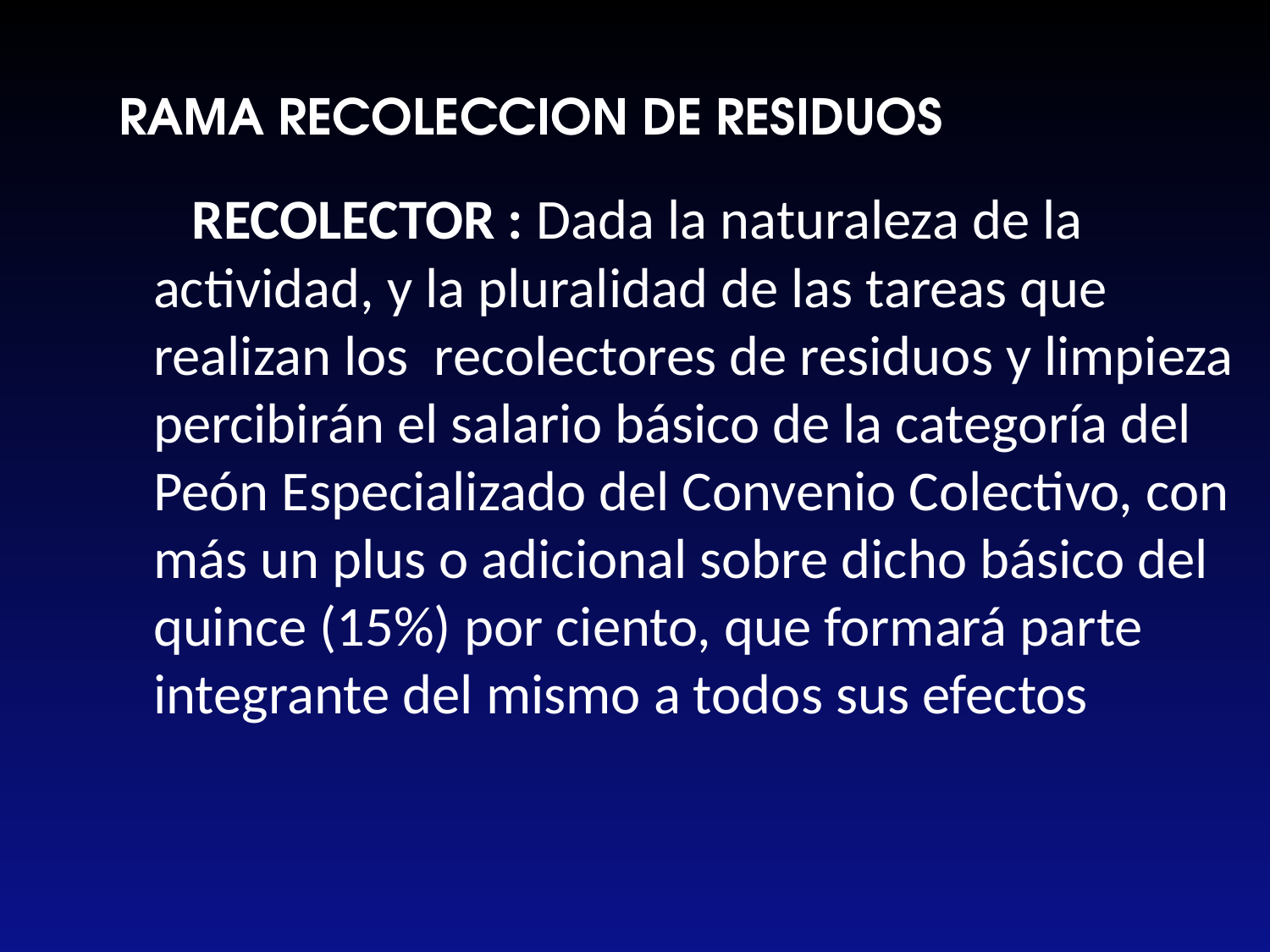

RAMA RECOLECCION DE RESIDUOS
      RECOLECTOR : Dada la naturaleza de la actividad, y la pluralidad de las tareas que realizan los  recolectores de residuos y limpieza percibirán el salario básico de la categoría del Peón Especializado del Convenio Colectivo, con más un plus o adicional sobre dicho básico del quince (15%) por ciento, que formará parte integrante del mismo a todos sus efectos